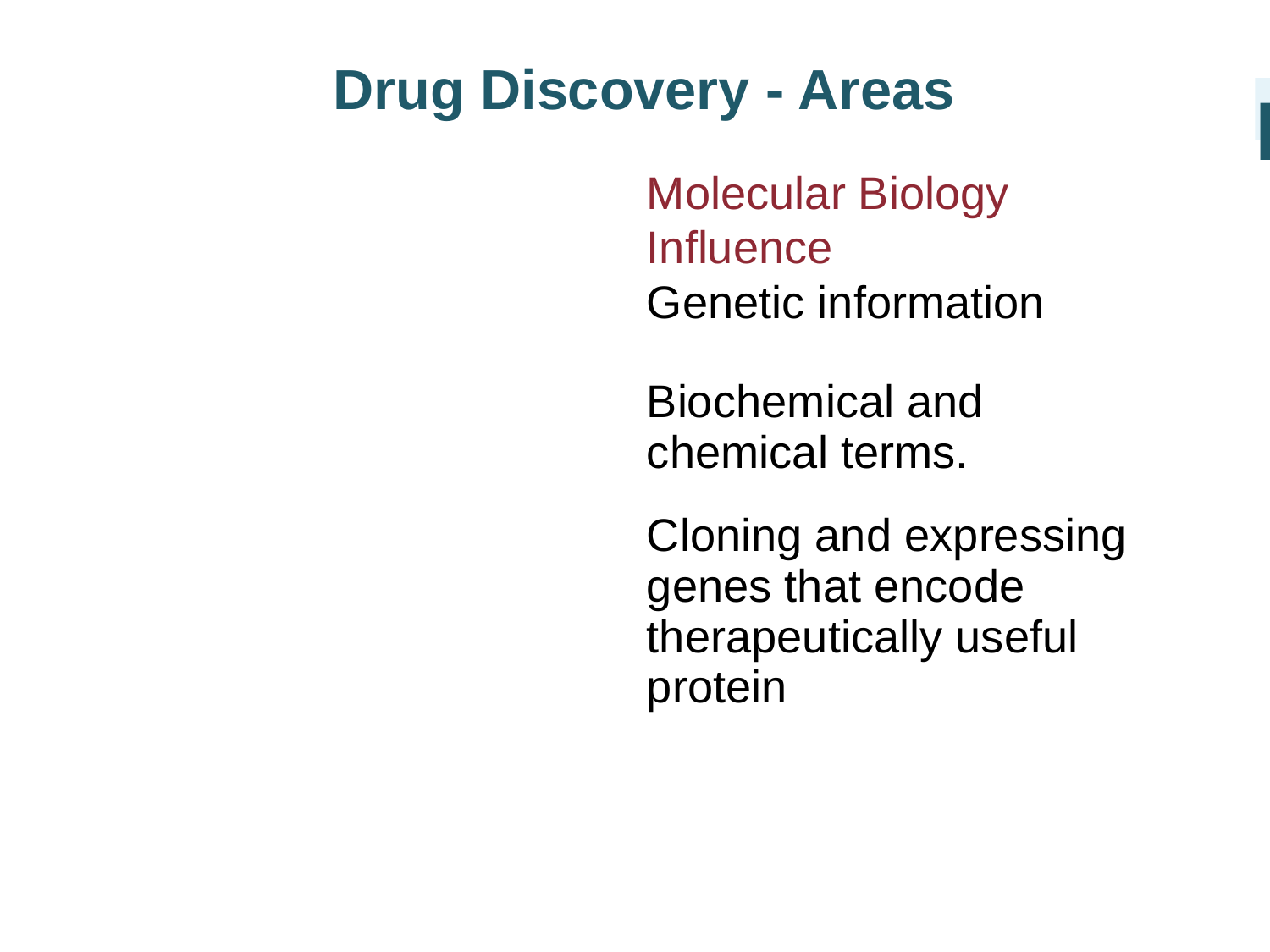

Drug Discovery - Areas
I
Molecular Biology Influence
Genetic information
Biochemical and chemical terms.
Cloning and expressing genes that encode therapeutically useful protein